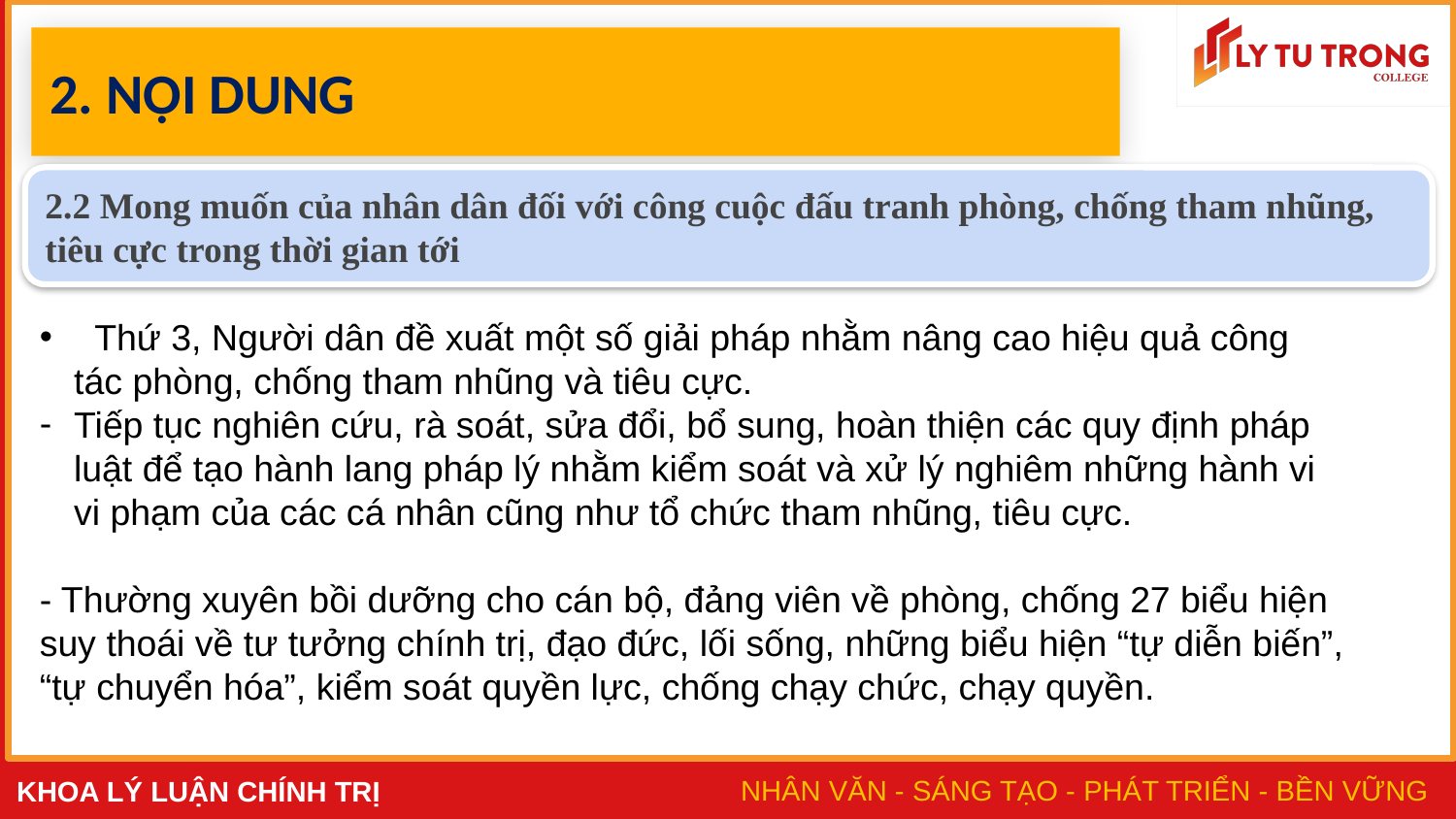

# 2. NỘI DUNG
2.2 Mong muốn của nhân dân đối với công cuộc đấu tranh phòng, chống tham nhũng, tiêu cực trong thời gian tới
  Thứ 3, Người dân đề xuất một số giải pháp nhằm nâng cao hiệu quả công tác phòng, chống tham nhũng và tiêu cực.
Tiếp tục nghiên cứu, rà soát, sửa đổi, bổ sung, hoàn thiện các quy định pháp luật để tạo hành lang pháp lý nhằm kiểm soát và xử lý nghiêm những hành vi vi phạm của các cá nhân cũng như tổ chức tham nhũng, tiêu cực.

- Thường xuyên bồi dưỡng cho cán bộ, đảng viên về phòng, chống 27 biểu hiện suy thoái về tư tưởng chính trị, đạo đức, lối sống, những biểu hiện “tự diễn biến”, “tự chuyển hóa”, kiểm soát quyền lực, chống chạy chức, chạy quyền.